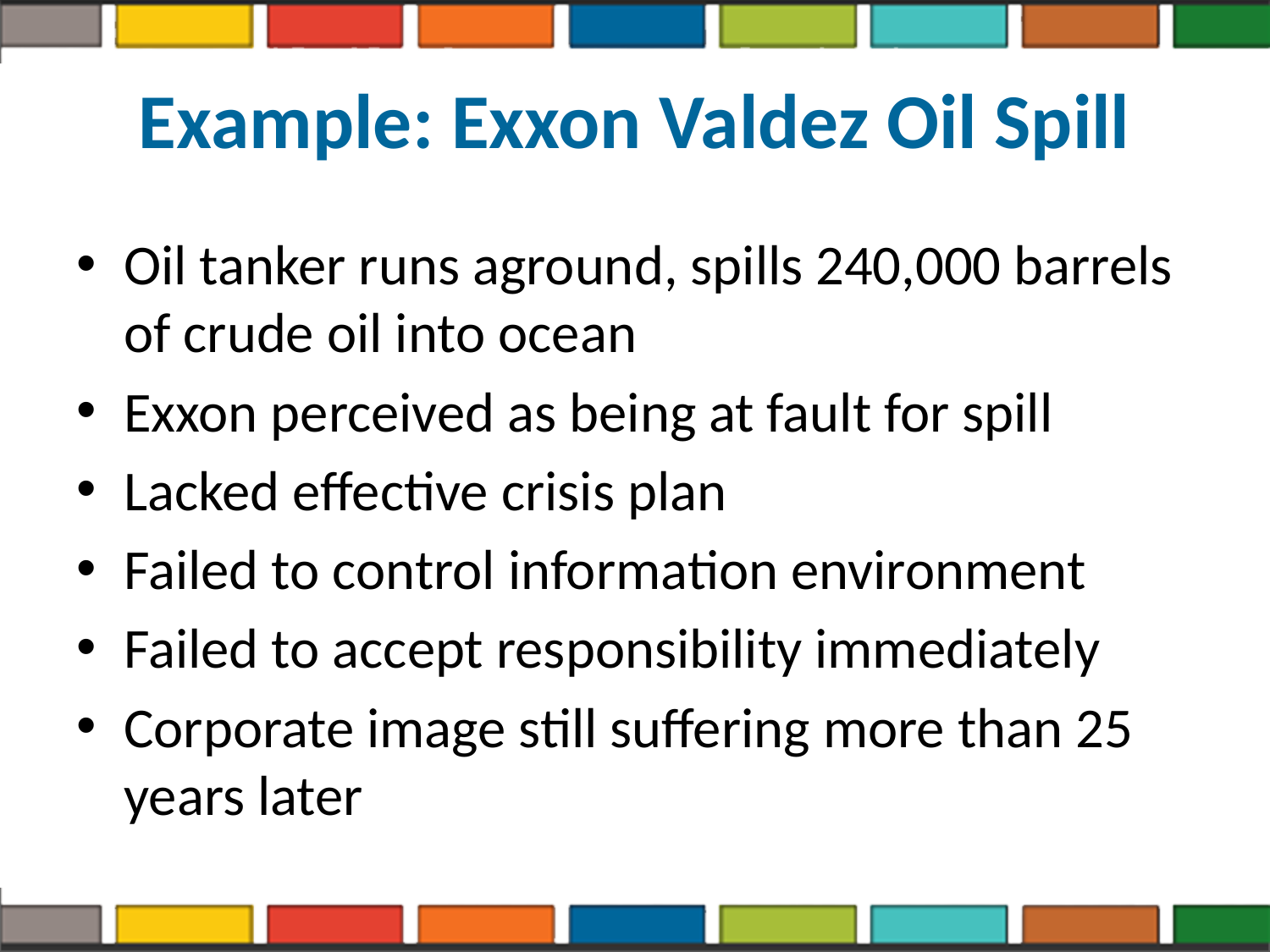

# Example: Exxon Valdez Oil Spill
Oil tanker runs aground, spills 240,000 barrels of crude oil into ocean
Exxon perceived as being at fault for spill
Lacked effective crisis plan
Failed to control information environment
Failed to accept responsibility immediately
Corporate image still suffering more than 25 years later